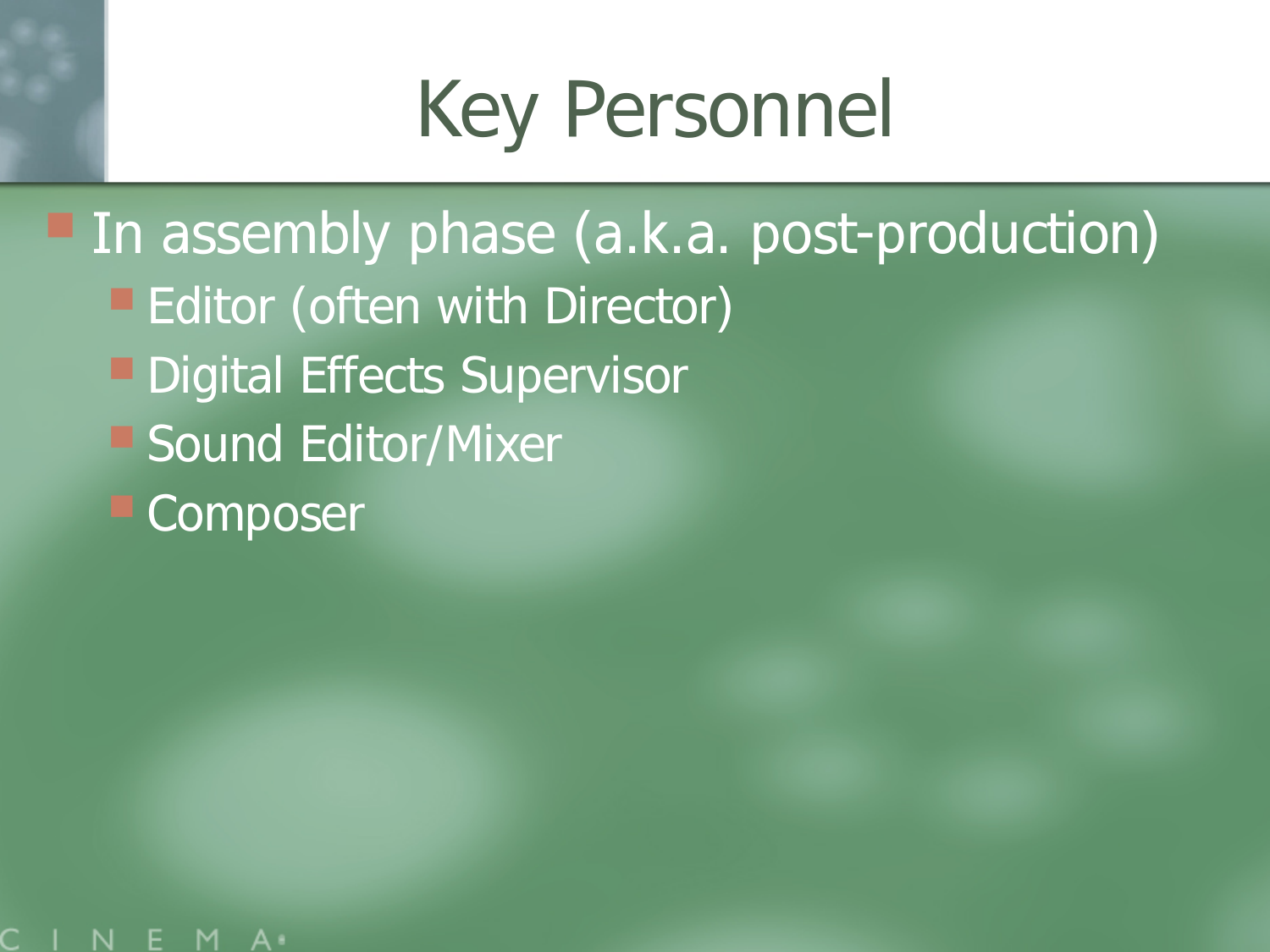

# Key Personnel
In assembly phase (a.k.a. post-production)
Editor (often with Director)
Digital Effects Supervisor
Sound Editor/Mixer
Composer